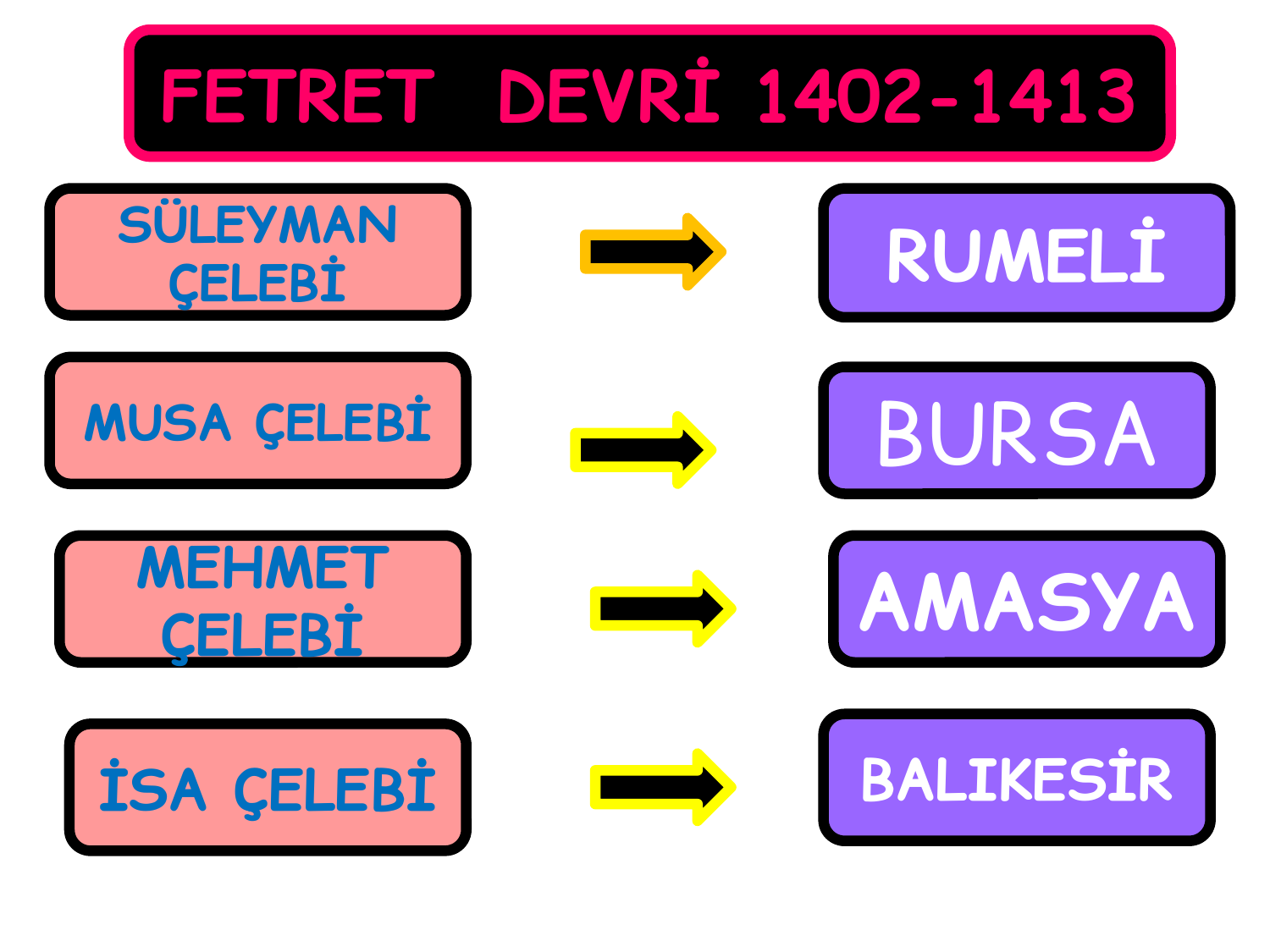

FETRET  DEVRİ 1402-1413
SÜLEYMAN ÇELEBİ
RUMELİ

MUSA ÇELEBİ
BURSA

MEHMET ÇELEBİ
AMASYA

BALIKESİR
İSA ÇELEBİ